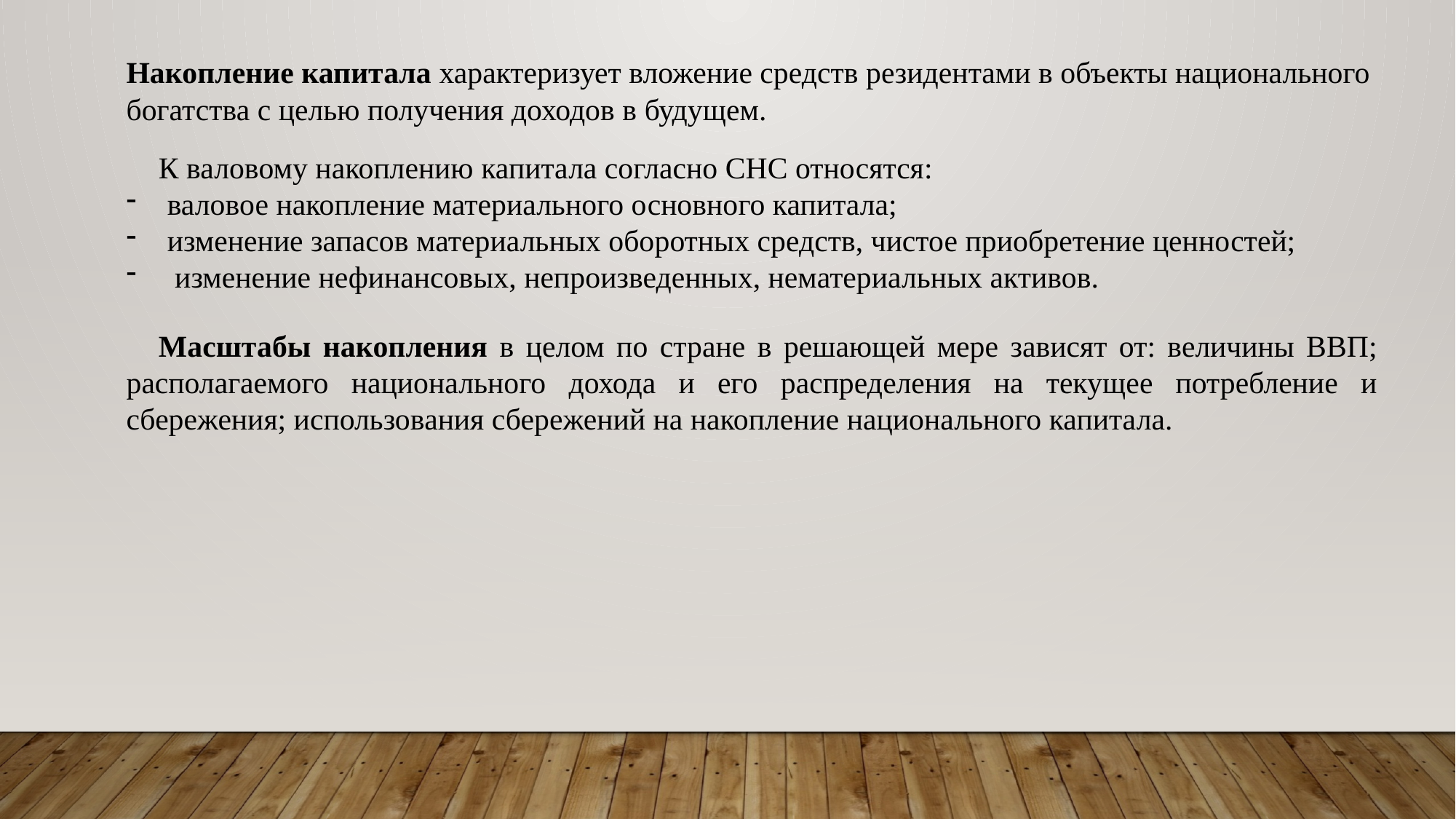

Накопление капитала характеризует вложение средств резидентами в объекты национального богатства с целью получения доходов в будущем.
К валовому накоплению капитала согласно СНС относятся:
валовое накопление материального основного капитала;
изменение запасов материальных оборотных средств, чистое приобретение ценностей;
 изменение нефинансовых, непроизведенных, нематериальных активов.
Масштабы накопления в целом по стране в решающей мере зависят от: величины ВВП; располагаемого национального дохода и его распределения на текущее потребление и сбережения; использования сбережений на накопление национального капитала.